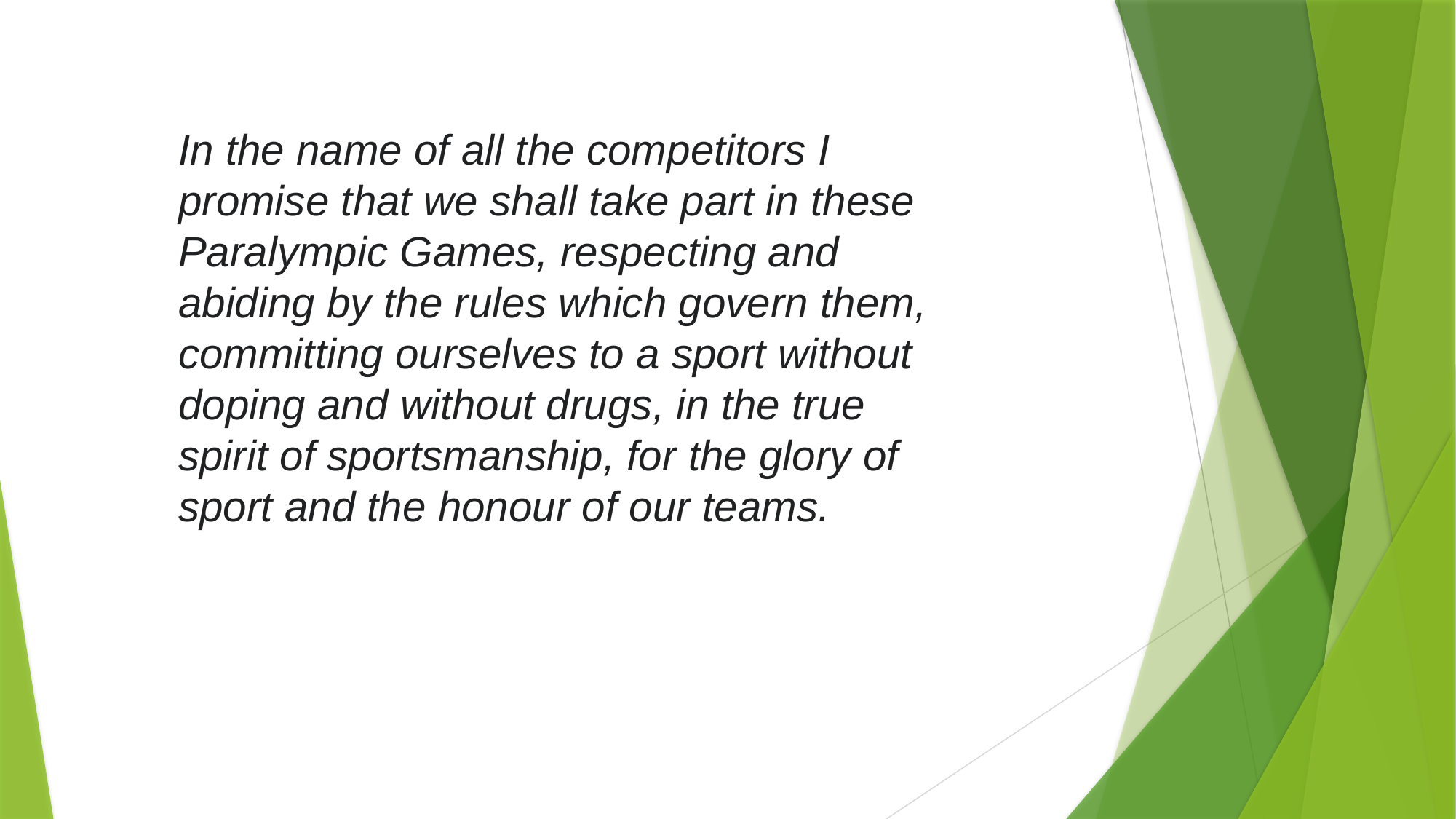

In the name of all the competitors I promise that we shall take part in these Paralympic Games, respecting and abiding by the rules which govern them, committing ourselves to a sport without doping and without drugs, in the true spirit of sportsmanship, for the glory of sport and the honour of our teams.